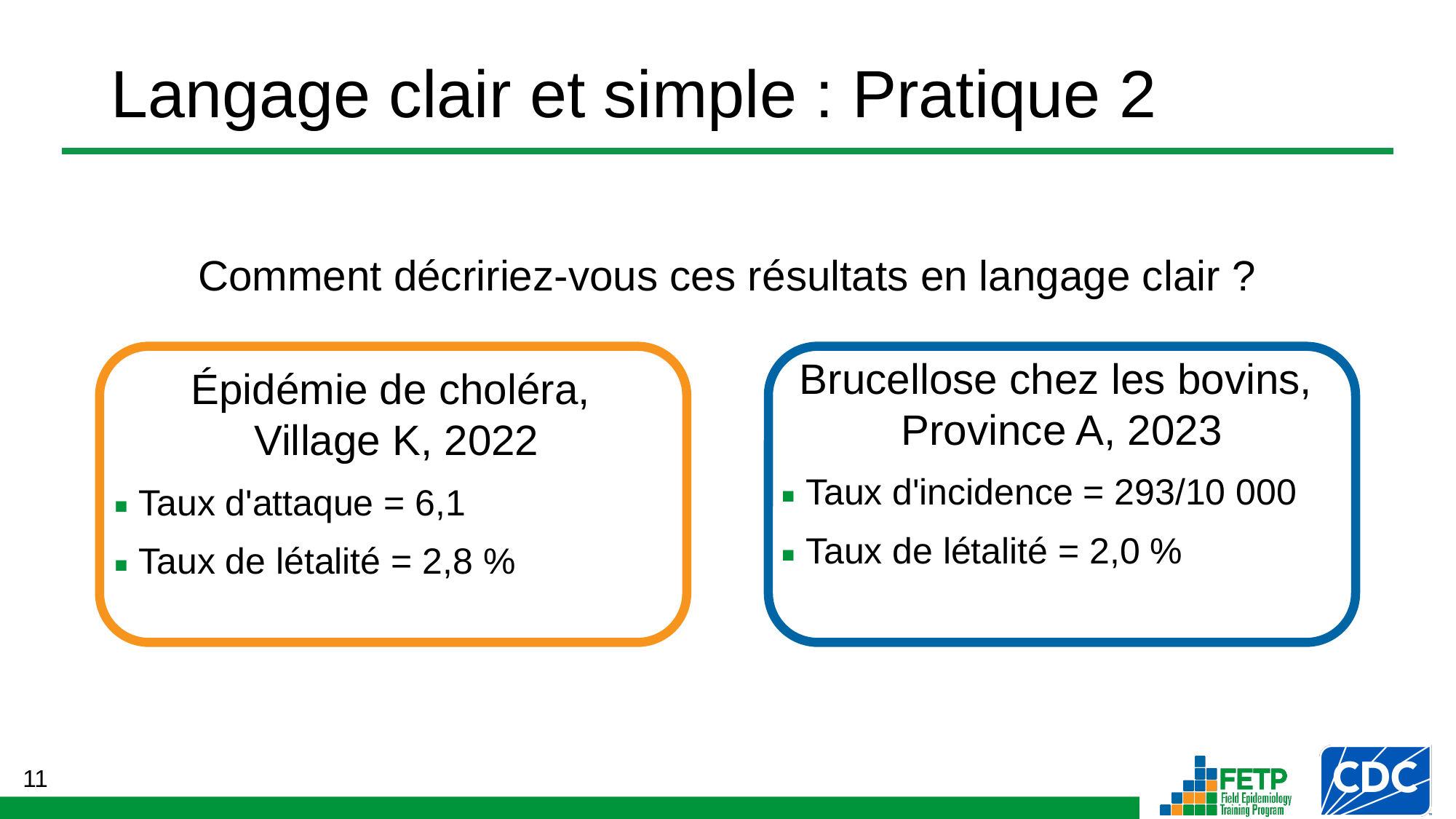

# Langage clair et simple : Pratique 2

Comment décririez-vous ces résultats en langage clair ?

Épidémie de choléra,
Village K, 2022
 Taux d'attaque = 6,1
 Taux de létalité = 2,8 %

Brucellose chez les bovins,
Province A, 2023
 Taux d'incidence = 293/10 000
 Taux de létalité = 2,0 %